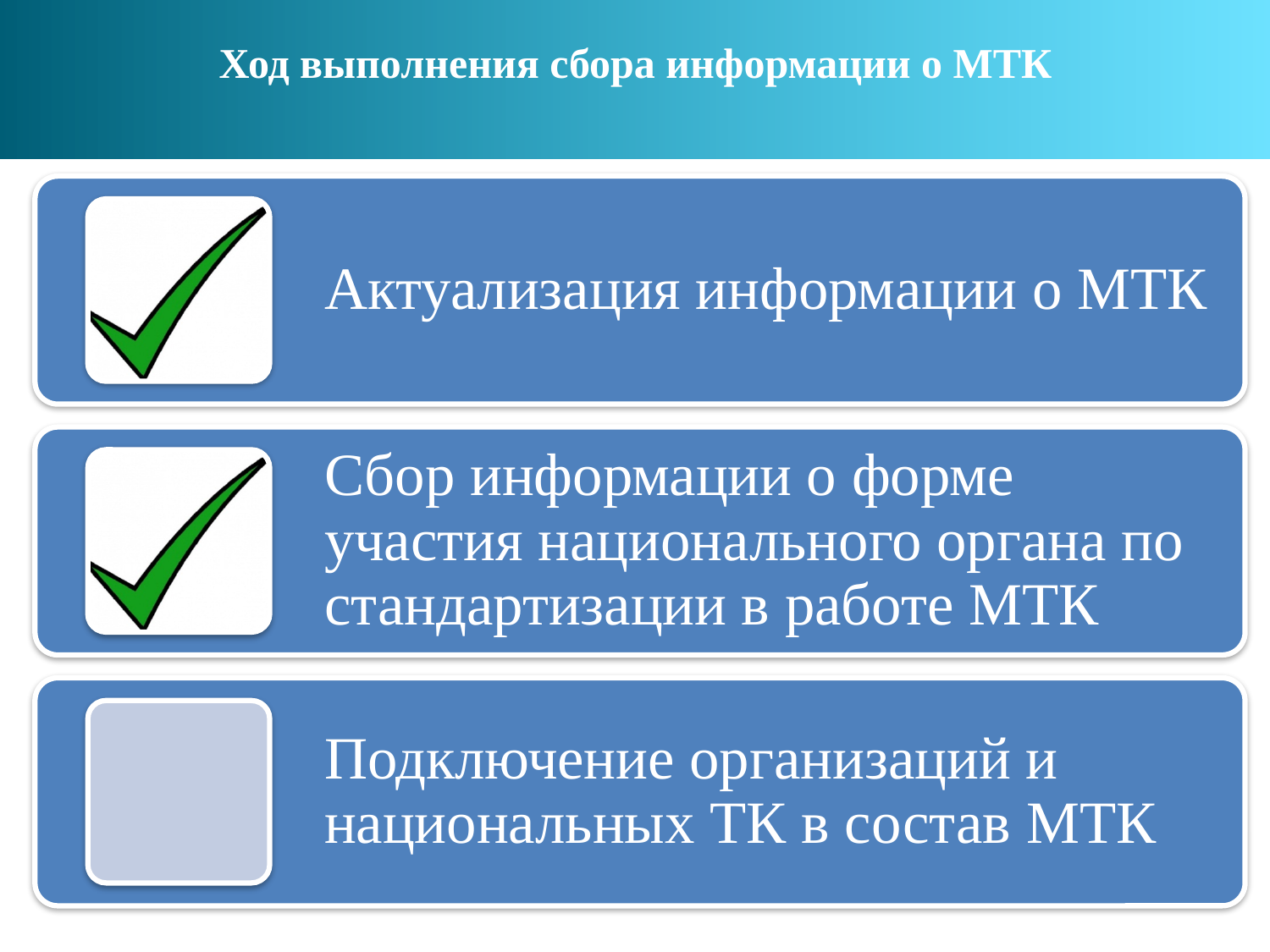

Ход выполнения сбора информации о МТК
Актуализация информации о МТК
Сбор информации о форме участия национального органа по стандартизации в работе МТК
Подключение организаций и национальных ТК в состав МТК